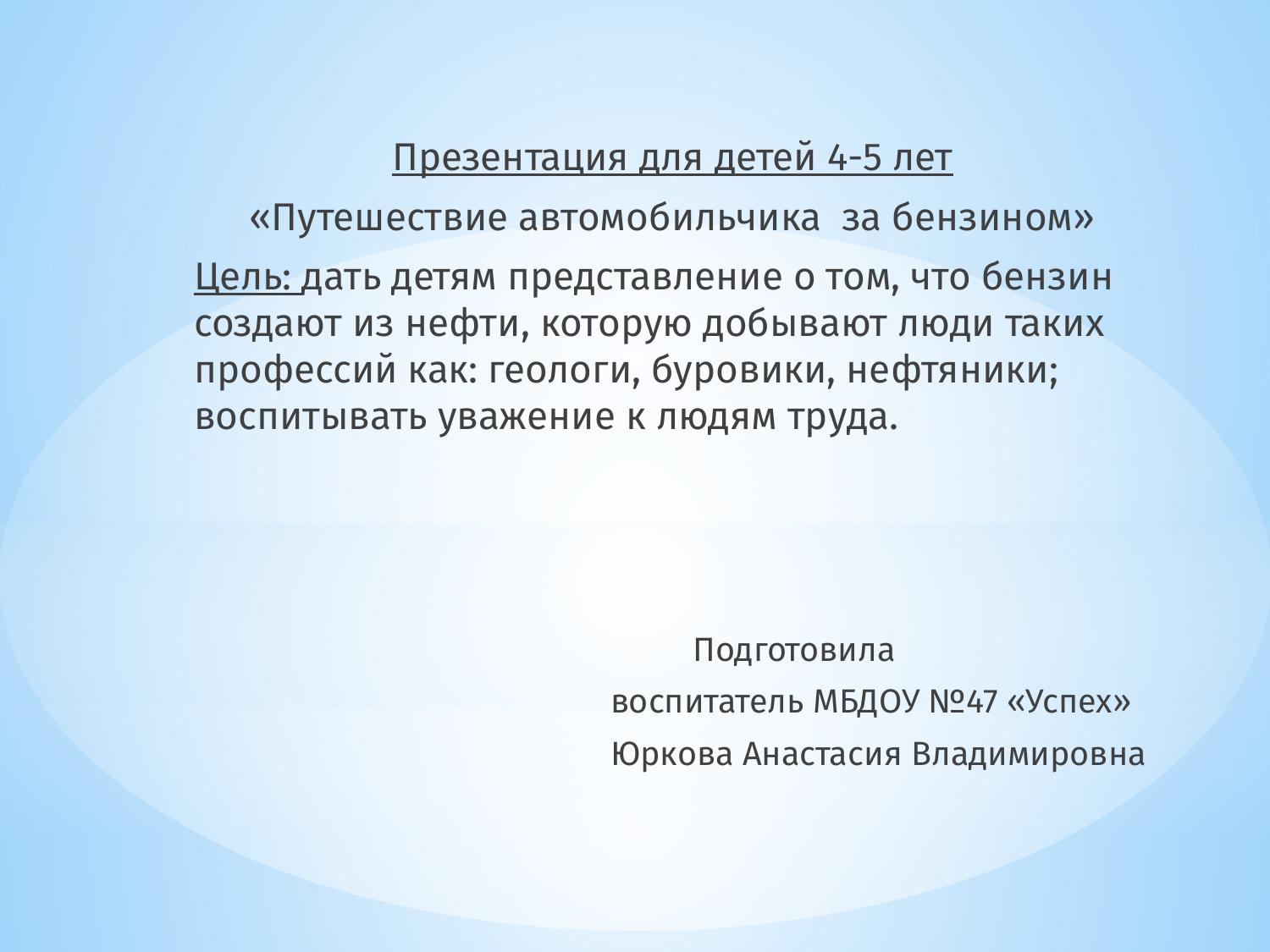

Презентация для детей 4-5 лет
«Путешествие автомобильчика  за бензином»
Цель: дать детям представление о том, что бензин создают из нефти, которую добывают люди таких профессий как: геологи, буровики, нефтяники; воспитывать уважение к людям труда.

	     Подготовила
          воспитатель МБДОУ №47 «Успех»
          Юркова Анастасия Владимировна